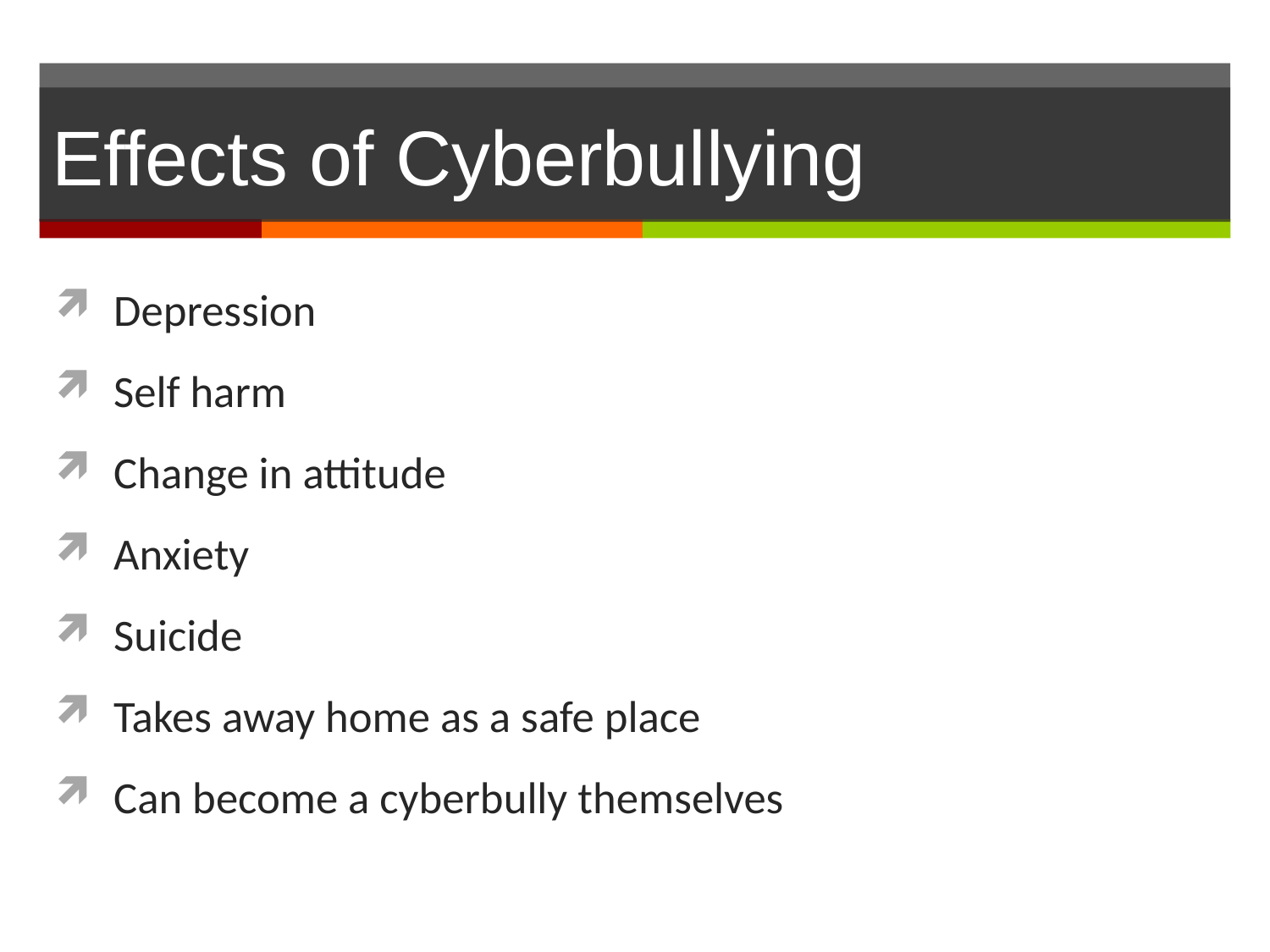

# Effects of Cyberbullying
Depression
Self harm
Change in attitude
Anxiety
Suicide
Takes away home as a safe place
Can become a cyberbully themselves